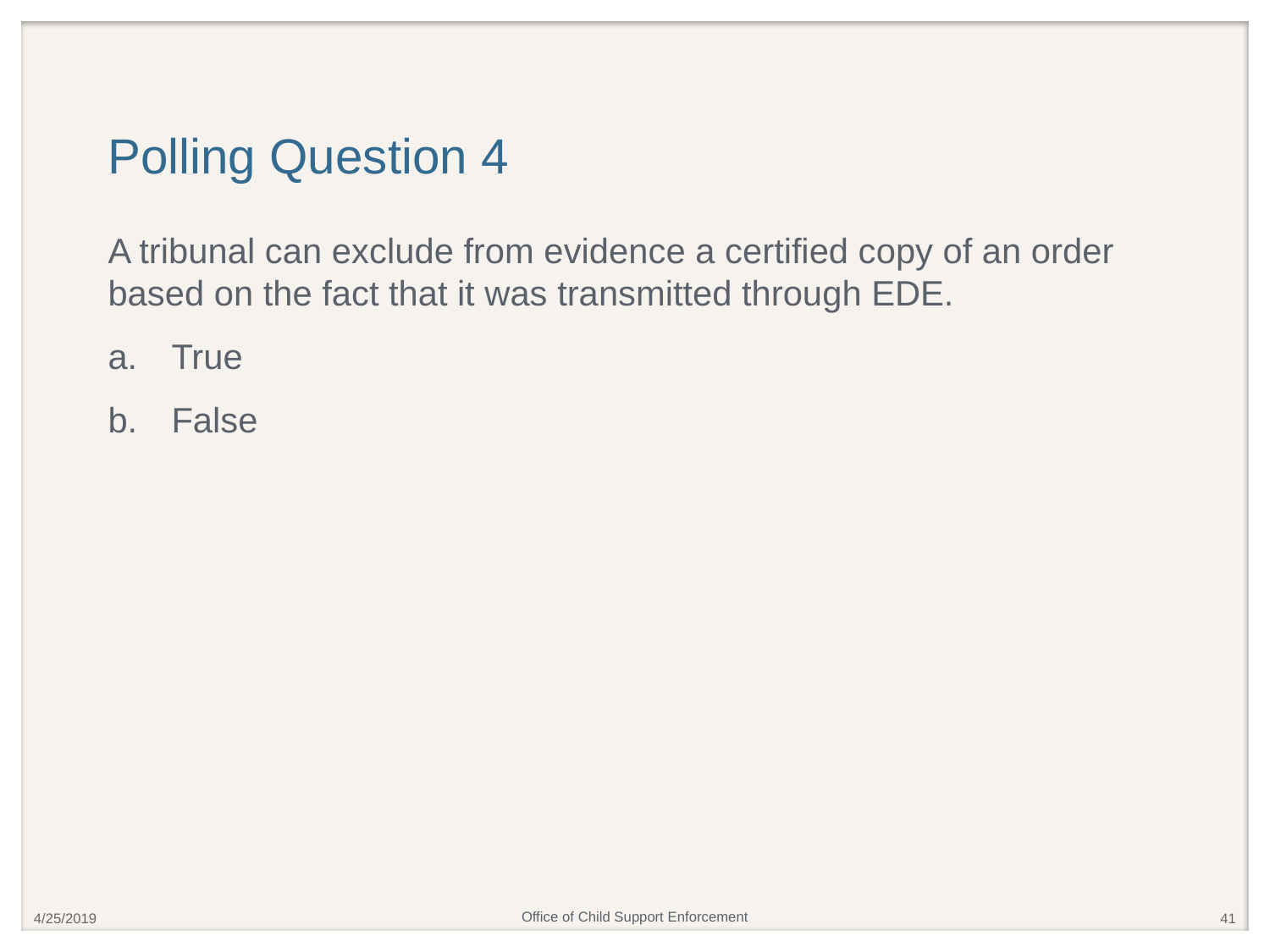

# Polling Question 4
A tribunal can exclude from evidence a certified copy of an order based on the fact that it was transmitted through EDE.
True
False

4/25/2019
41